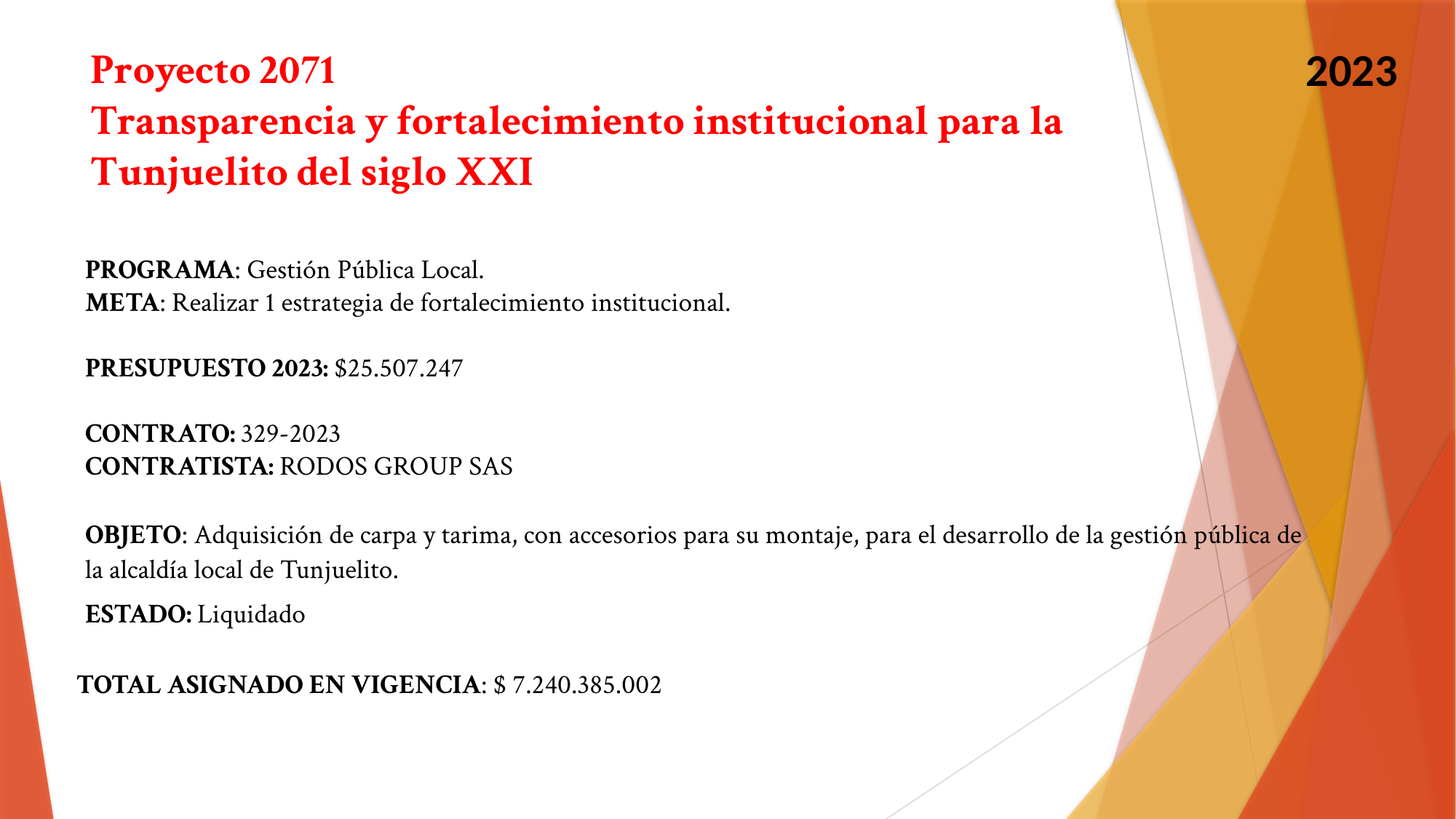

Proyecto 2071
Transparencia y fortalecimiento institucional para la
Tunjuelito del siglo XXI
2023
PROGRAMA: Gestión Pública Local.
META: Realizar 1 estrategia de fortalecimiento institucional.

PRESUPUESTO 2023: $25.507.247

CONTRATO: 329-2023
CONTRATISTA: RODOS GROUP SAS

OBJETO: Adquisición de carpa y tarima, con accesorios para su montaje, para el desarrollo de la gestión pública de la alcaldía local de Tunjuelito.
ESTADO: Liquidado
TOTAL ASIGNADO EN VIGENCIA: $ 7.240.385.002